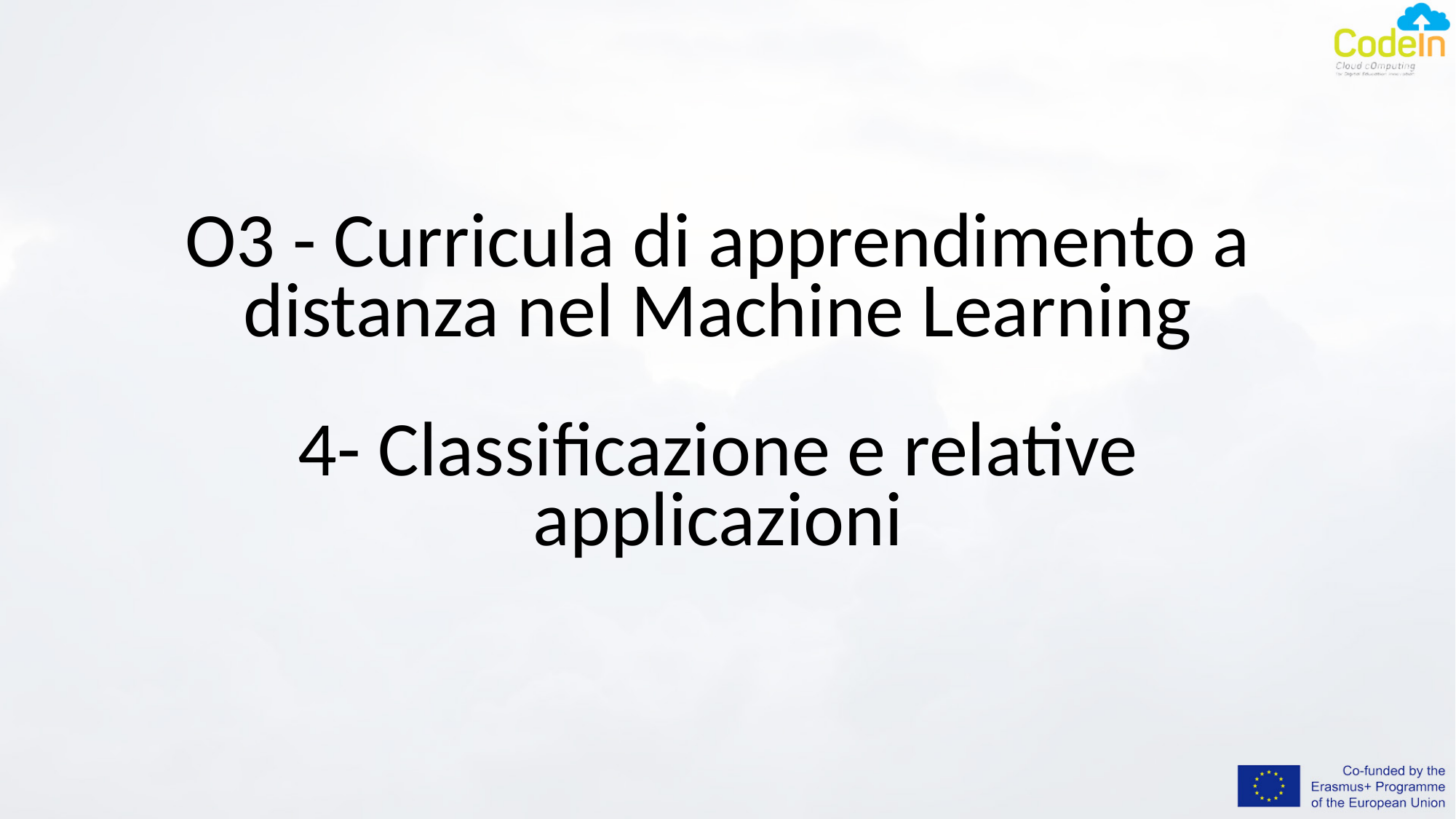

# O3 - Curricula di apprendimento a distanza nel Machine Learning 4- Classificazione e relative applicazioni